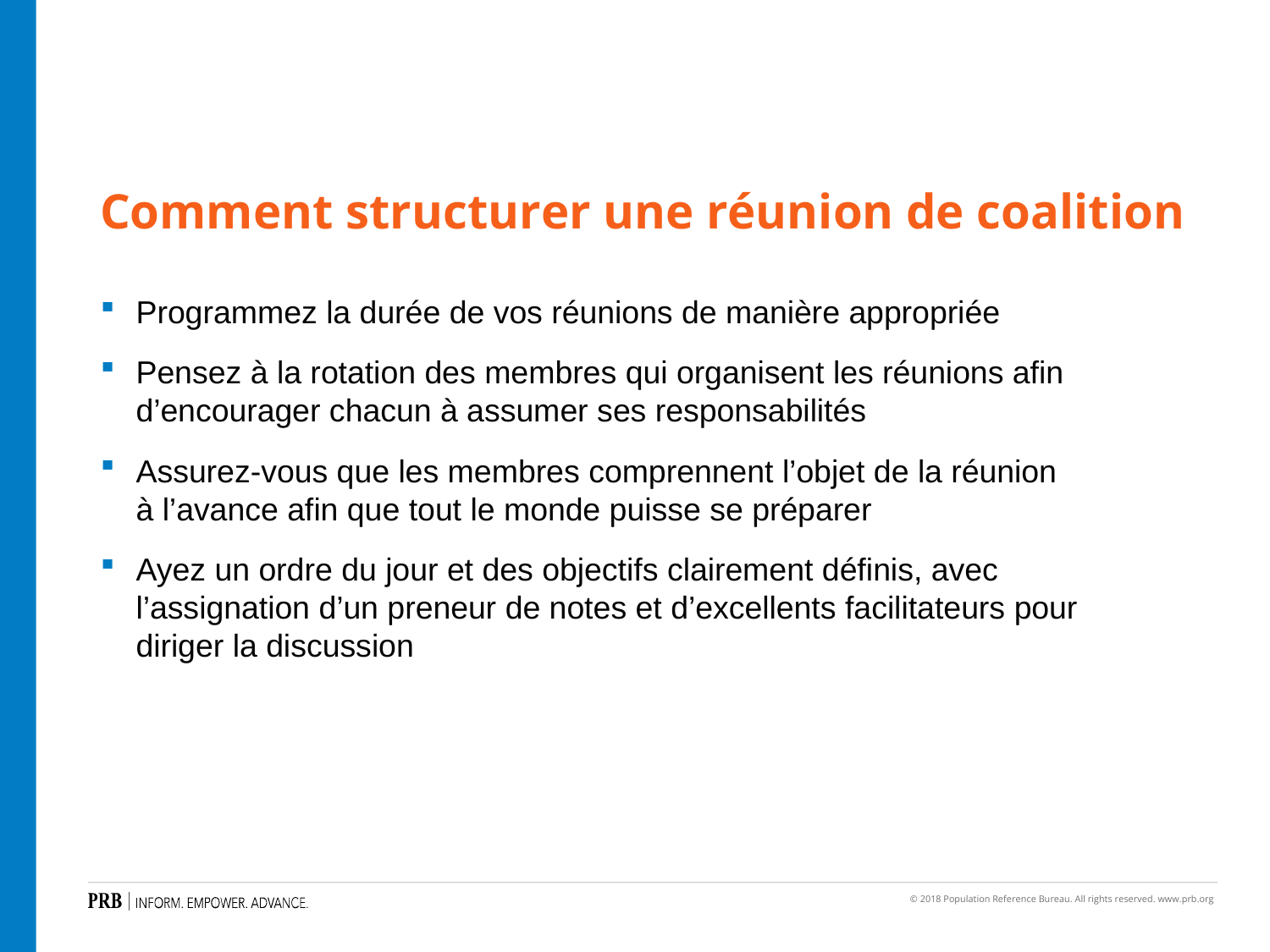

Comment structurer une réunion de coalition
Programmez la durée de vos réunions de manière appropriée
Pensez à la rotation des membres qui organisent les réunions afin d’encourager chacun à assumer ses responsabilités
Assurez-vous que les membres comprennent l’objet de la réunion à l’avance afin que tout le monde puisse se préparer
Ayez un ordre du jour et des objectifs clairement définis, avec l’assignation d’un preneur de notes et d’excellents facilitateurs pour diriger la discussion